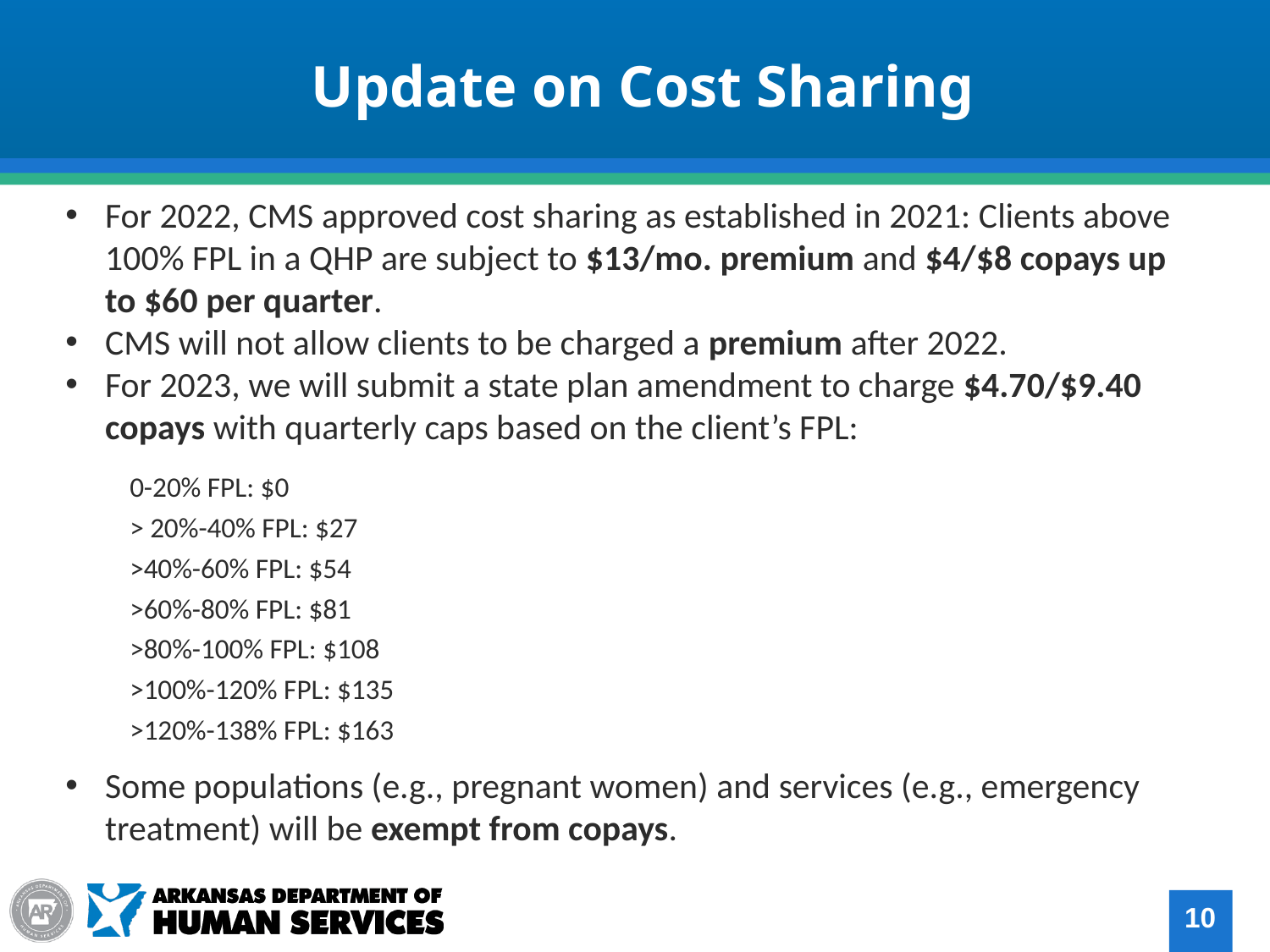

Update on Cost Sharing

For 2022, CMS approved cost sharing as established in 2021: Clients above 100% FPL in a QHP are subject to $13/mo. premium and $4/$8 copays up to $60 per quarter.
CMS will not allow clients to be charged a premium after 2022.
For 2023, we will submit a state plan amendment to charge $4.70/$9.40 copays with quarterly caps based on the client’s FPL:

0-20% FPL: $0
> 20%-40% FPL: $27
>40%-60% FPL: $54
>60%-80% FPL: $81
>80%-100% FPL: $108
>100%-120% FPL: $135
>120%-138% FPL: $163
Some populations (e.g., pregnant women) and services (e.g., emergency treatment) will be exempt from copays.